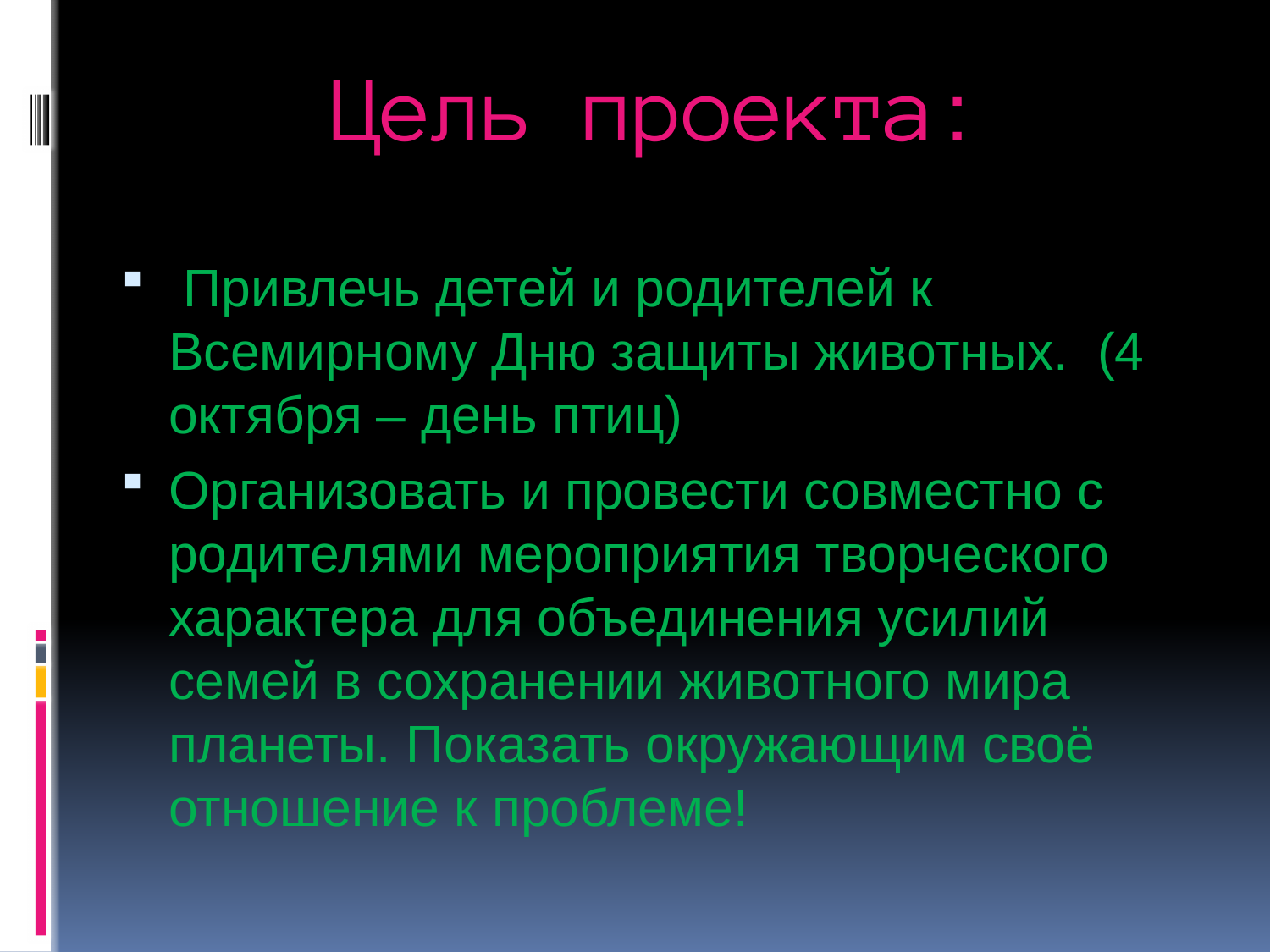

# Цель проекта:
 Привлечь детей и родителей к Всемирному Дню защиты животных.  (4 октября – день птиц)
Организовать и провести совместно с родителями мероприятия творческого характера для объединения усилий семей в сохранении животного мира планеты. Показать окружающим своё отношение к проблеме!